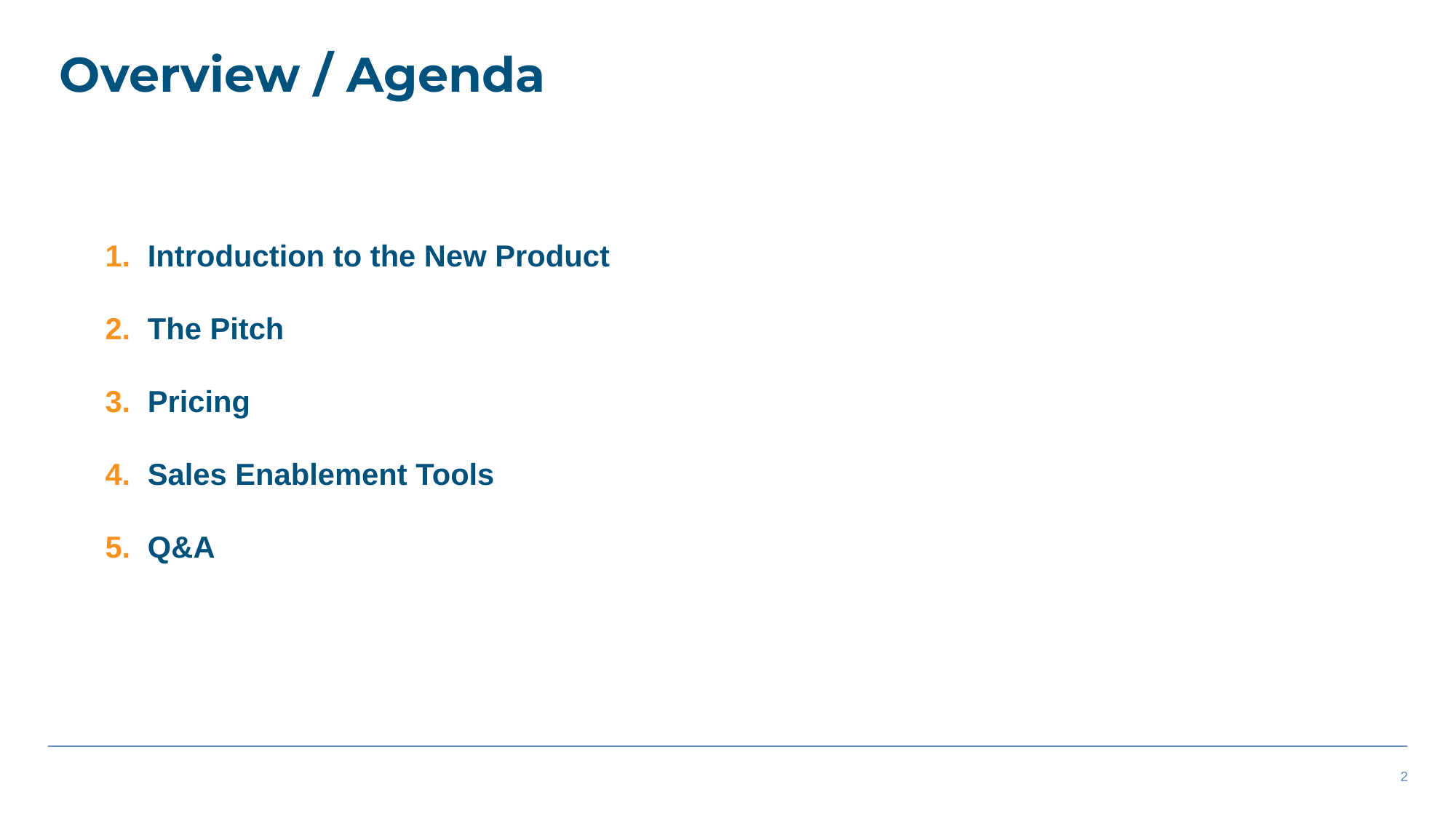

# Overview / Agenda

Introduction to the New Product

The Pitch

Pricing

Sales Enablement Tools

Q&A